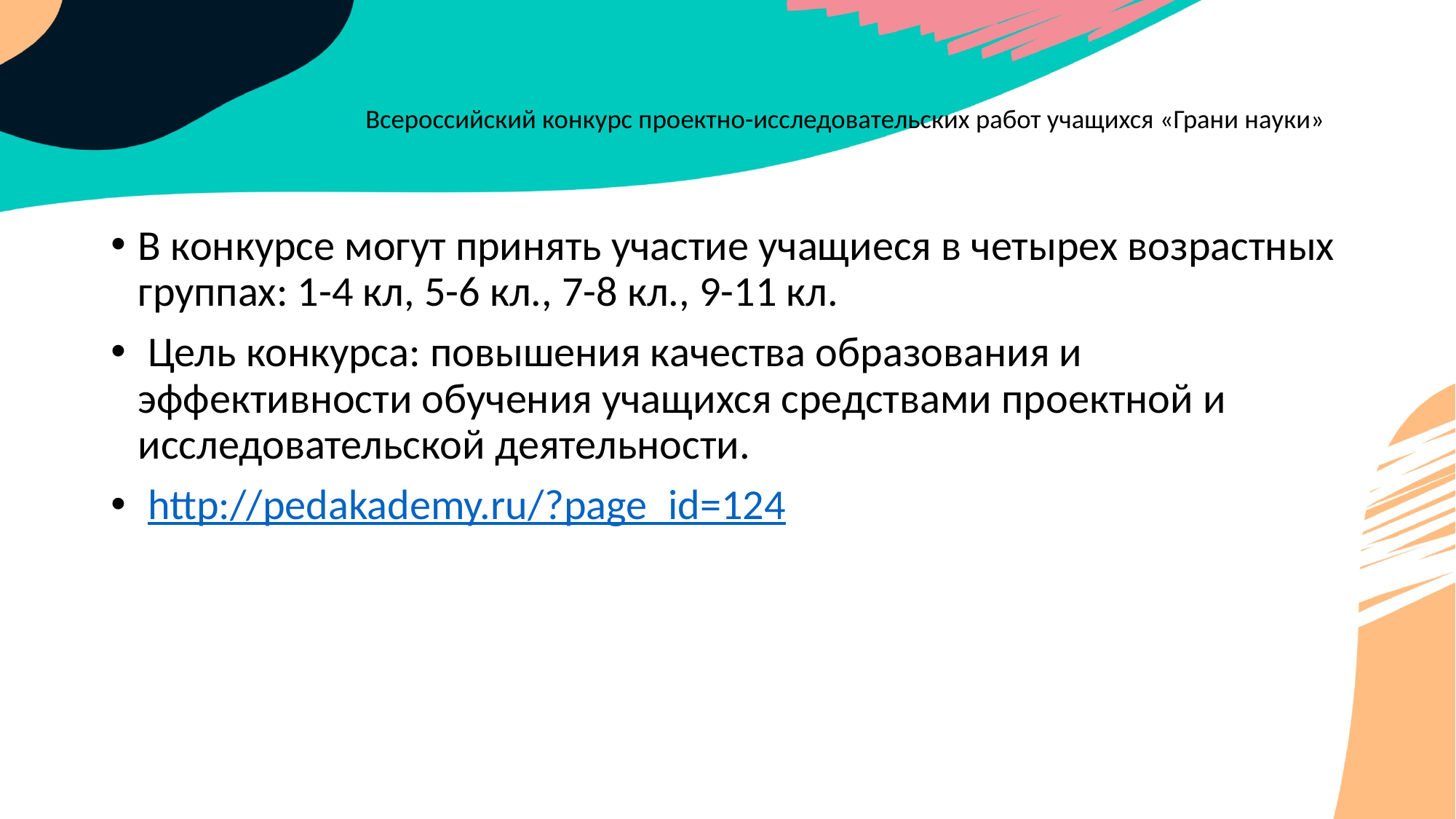

# Всероссийский конкурс проектно-исследовательских работ учащихся «Грани науки»
В конкурсе могут принять участие учащиеся в четырех возрастных группах: 1-4 кл, 5-6 кл., 7-8 кл., 9-11 кл.
 Цель конкурса: повышения качества образования и эффективности обучения учащихся средствами проектной и исследовательской деятельности.
 http://pedakademy.ru/?page_id=124